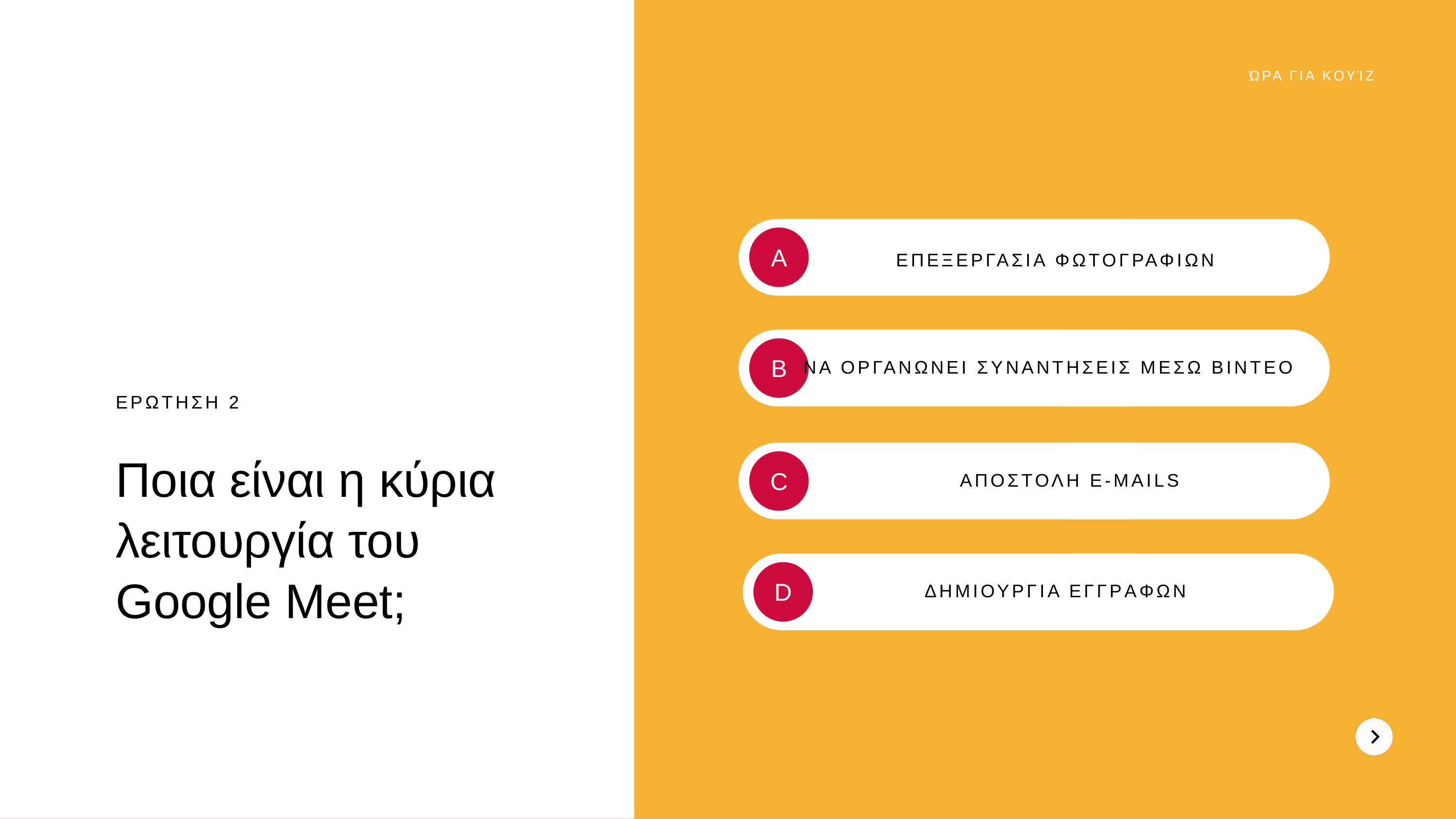

ΏΡΑ ΓΙΑ ΚΟΥΊΖ

A
ΕΠΕΞΕΡΓΑΣΙΑ ΦΩΤΟΓΡΑΦΙΩΝ

B
ΝΑ ΟΡΓΑΝΩΝΕΙ ΣΥΝΑΝΤΗΣΕΙΣ ΜΕΣΩ ΒΙΝΤΕΟ
ΕΡΩΤΗΣΗ 2
Ποια είναι η κύρια λειτουργία του Google Meet;

C
ΑΠΟΣΤΟΛΗ E-MAILS

D
ΔΗΜΙΟΥΡΓΙΑ ΕΓΓΡΑΦΩΝ